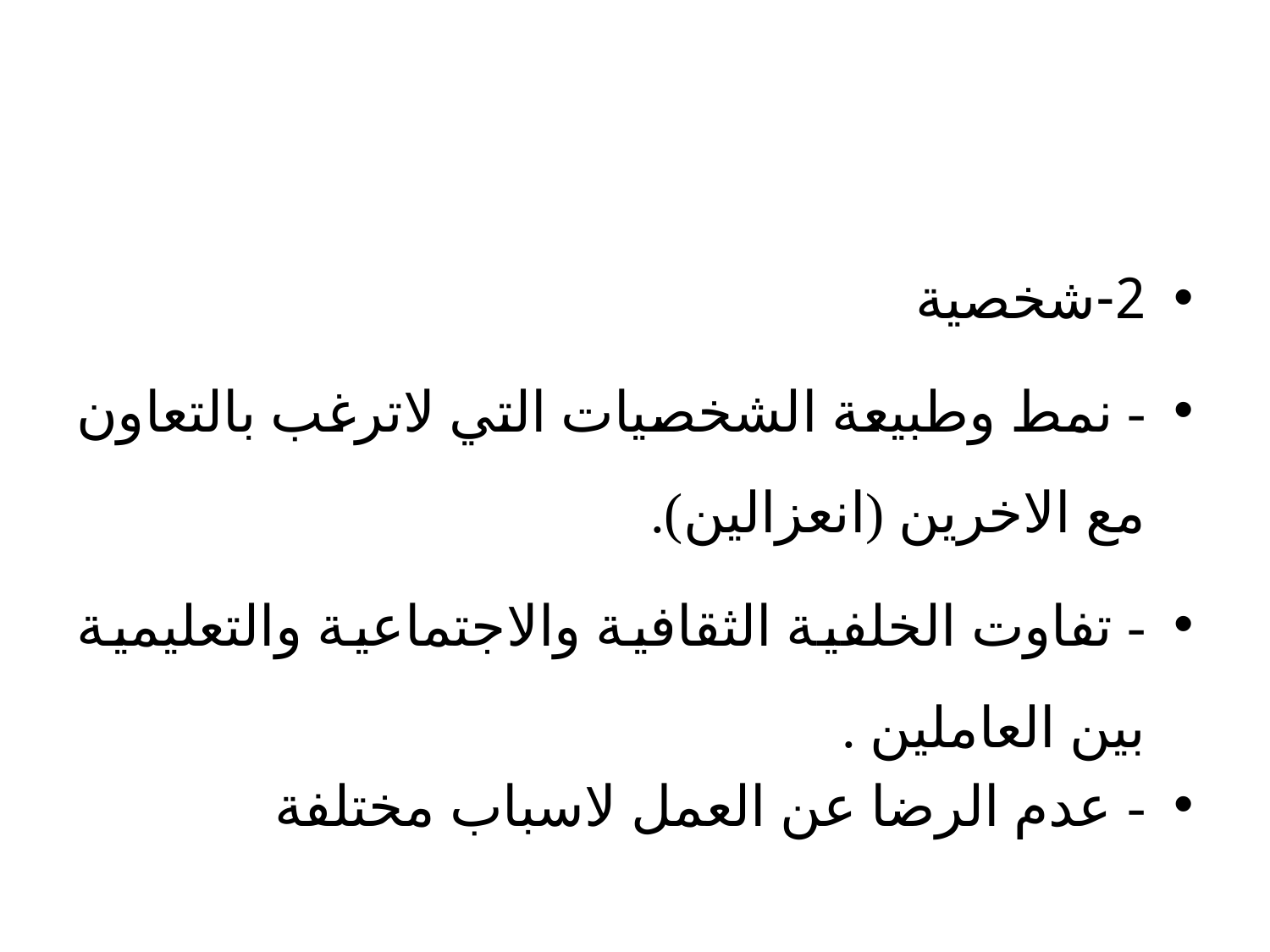

2-شخصية
- نمط وطبيعة الشخصيات التي لاترغب بالتعاون مع الاخرين (انعزالين).
- تفاوت الخلفية الثقافية والاجتماعية والتعليمية بين العاملين .
- عدم الرضا عن العمل لاسباب مختلفة